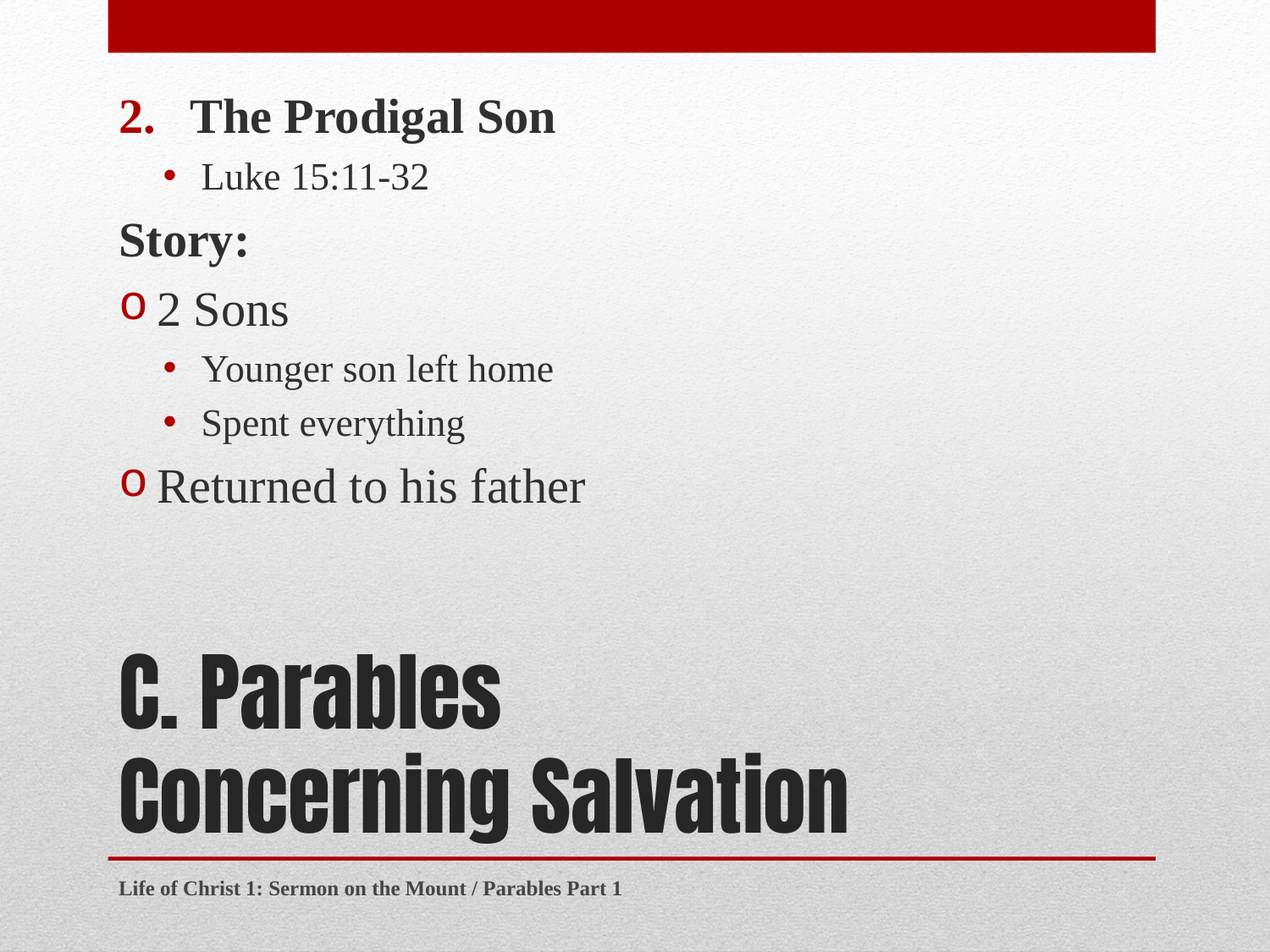

The Prodigal Son
Luke 15:11-32
Story:
2 Sons
Younger son left home
Spent everything
Returned to his father
# C. Parables Concerning Salvation
Life of Christ 1: Sermon on the Mount / Parables Part 1